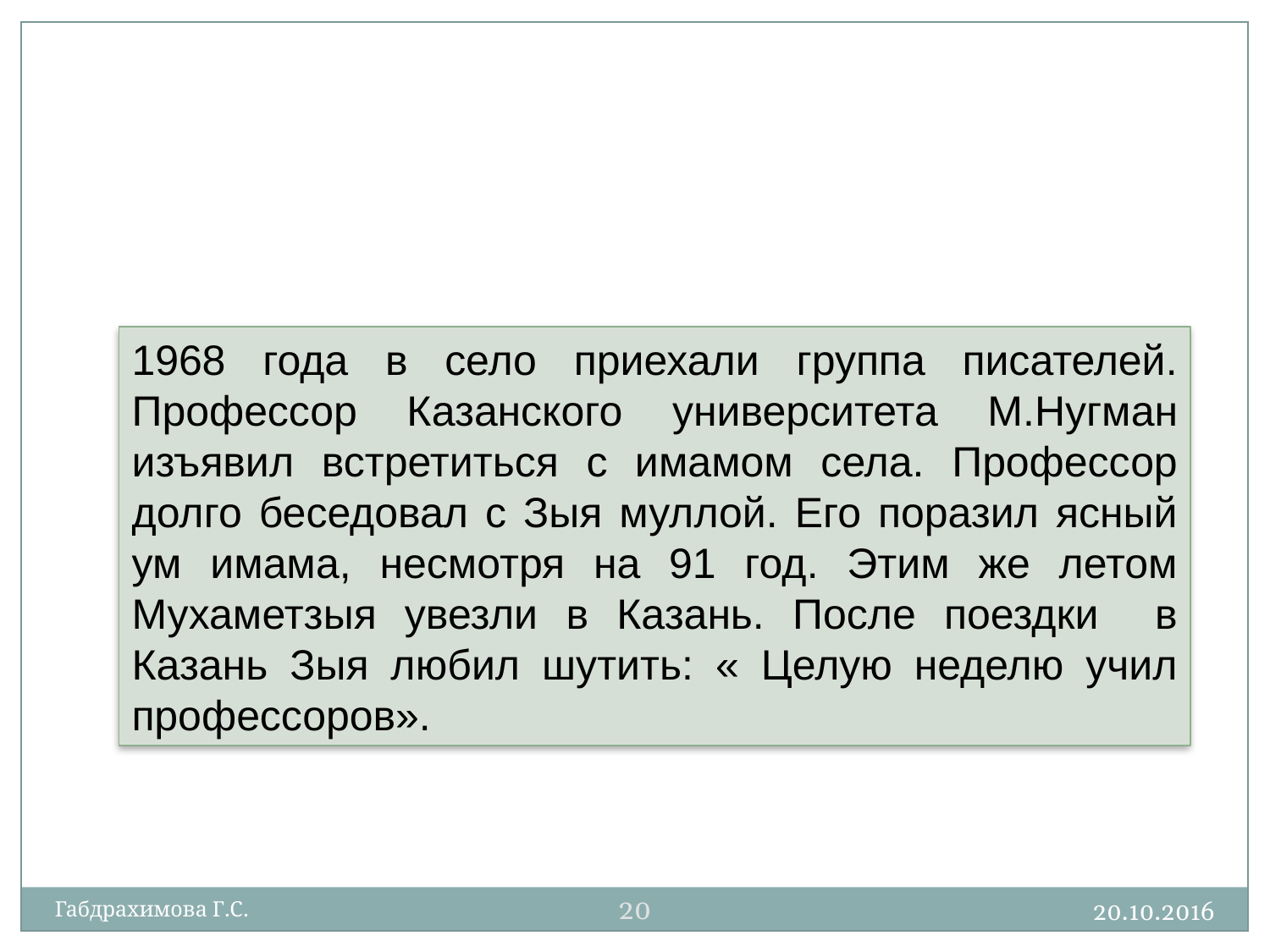

1968 года в село приехали группа писателей. Профессор Казанского университета М.Нугман изъявил встретиться с имамом села. Профессор долго беседовал с Зыя муллой. Его поразил ясный ум имама, несмотря на 91 год. Этим же летом Мухаметзыя увезли в Казань. После поездки  в Казань Зыя любил шутить: « Целую неделю учил профессоров».
20
20.10.2016
Габдрахимова Г.С.